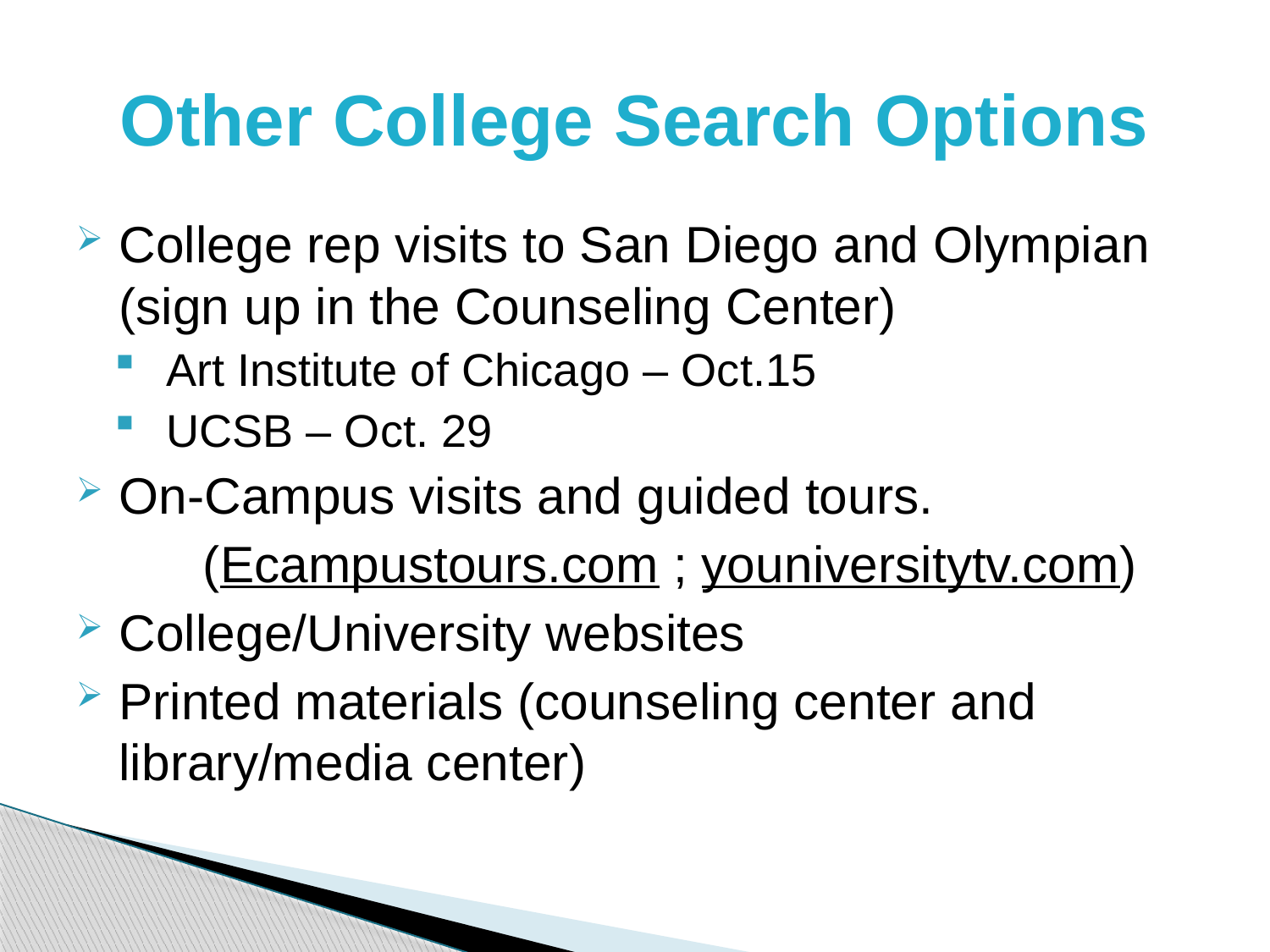

# Other College Search Options
College rep visits to San Diego and Olympian (sign up in the Counseling Center)
Art Institute of Chicago – Oct.15
UCSB – Oct. 29
On-Campus visits and guided tours.
	(Ecampustours.com ; youniversitytv.com)
College/University websites
Printed materials (counseling center and library/media center)